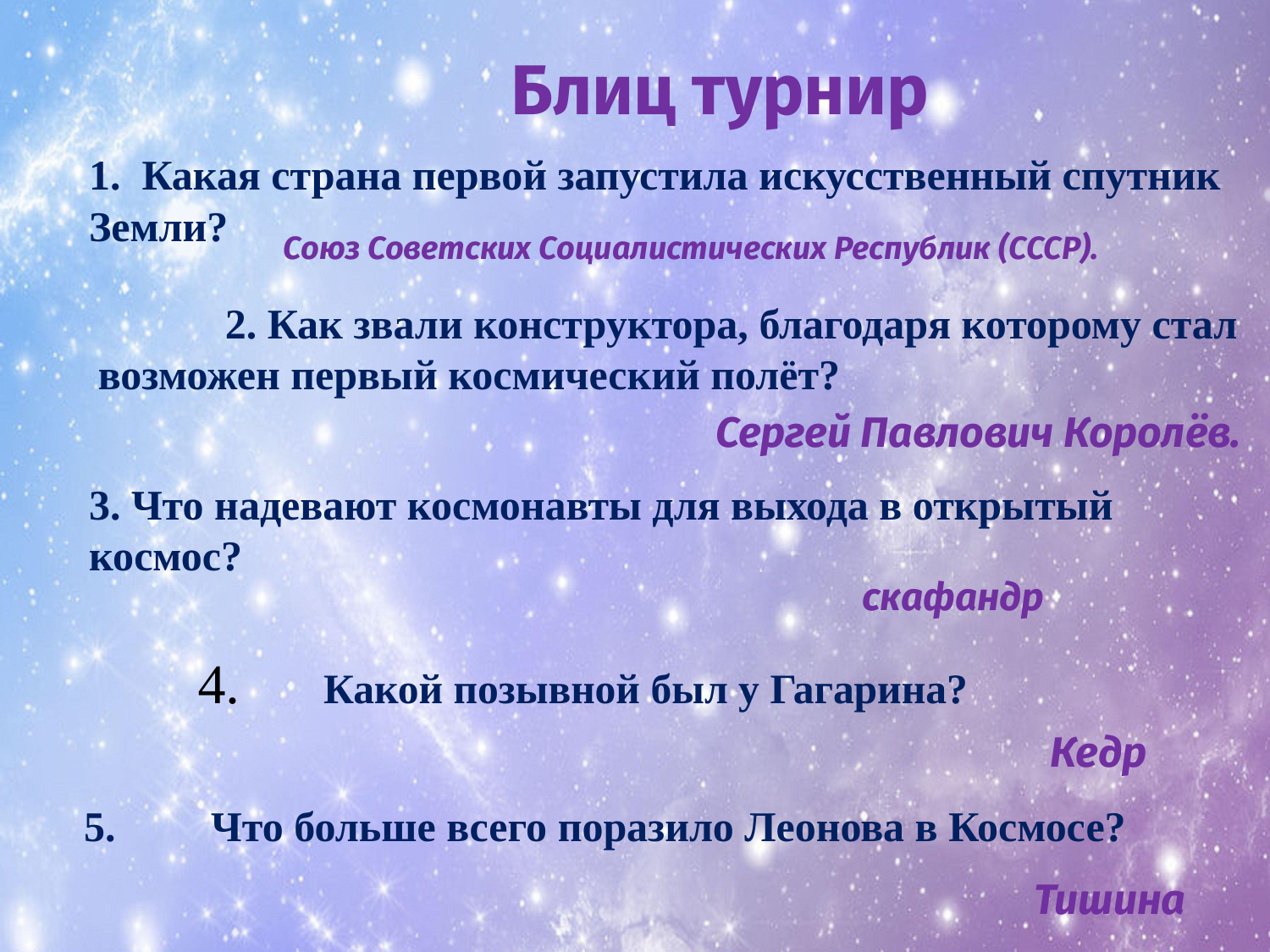

# Блиц турнир
1.  Какая страна первой запустила искусственный спутник Земли?
Союз Советских Социалистических Республик (СССР).
	2. Как звали конструктора, благодаря которому стал возможен первый космический полёт?
Сергей Павлович Королёв.
3. Что надевают космонавты для выхода в открытый космос?
скафандр
4. 	Какой позывной был у Гагарина?
Кедр
5.	Что больше всего поразило Леонова в Космосе?
Тишина